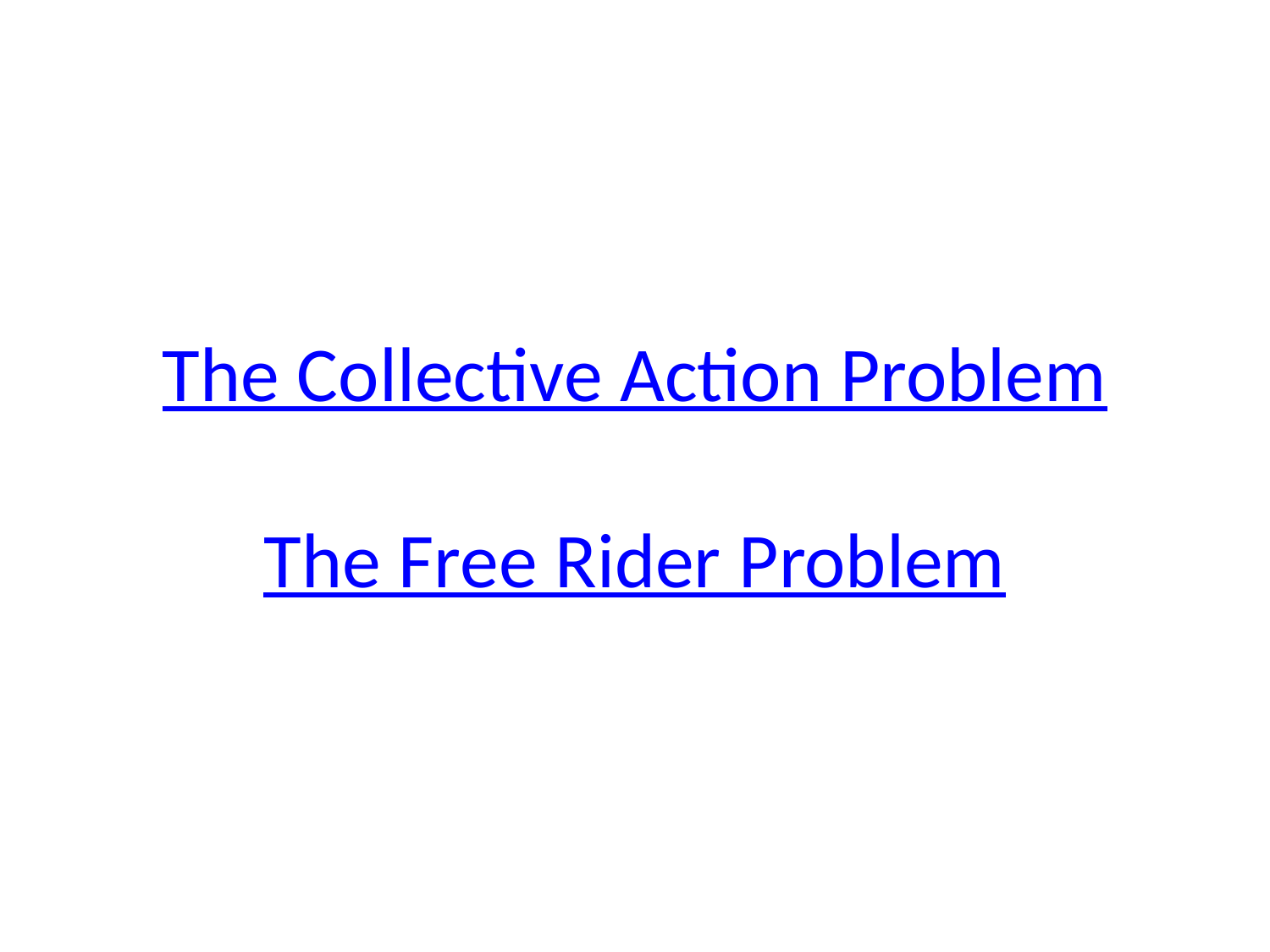

# The Collective Action Problem The Free Rider Problem